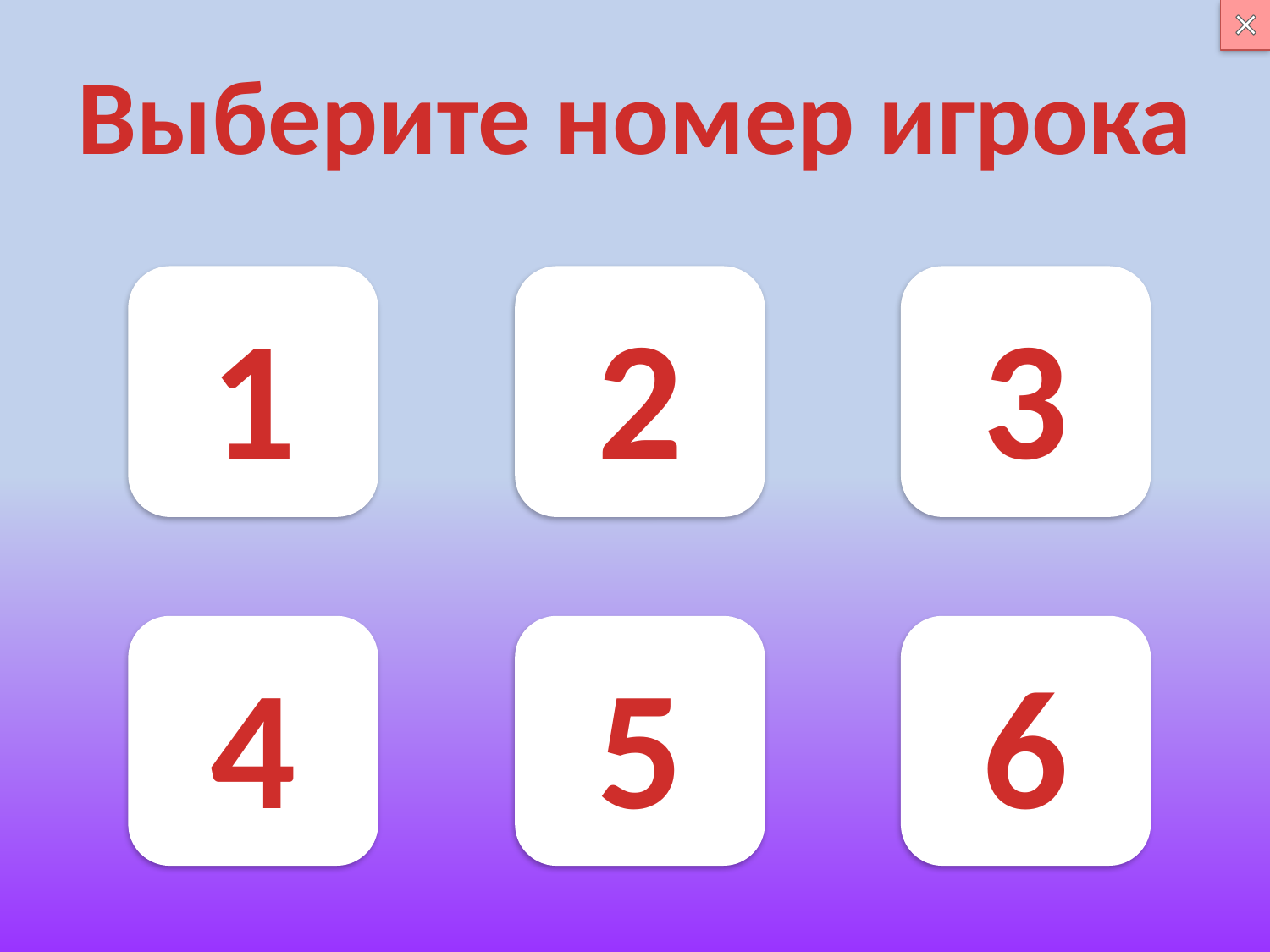

Выберите номер игрока
1
2
3
4
5
6